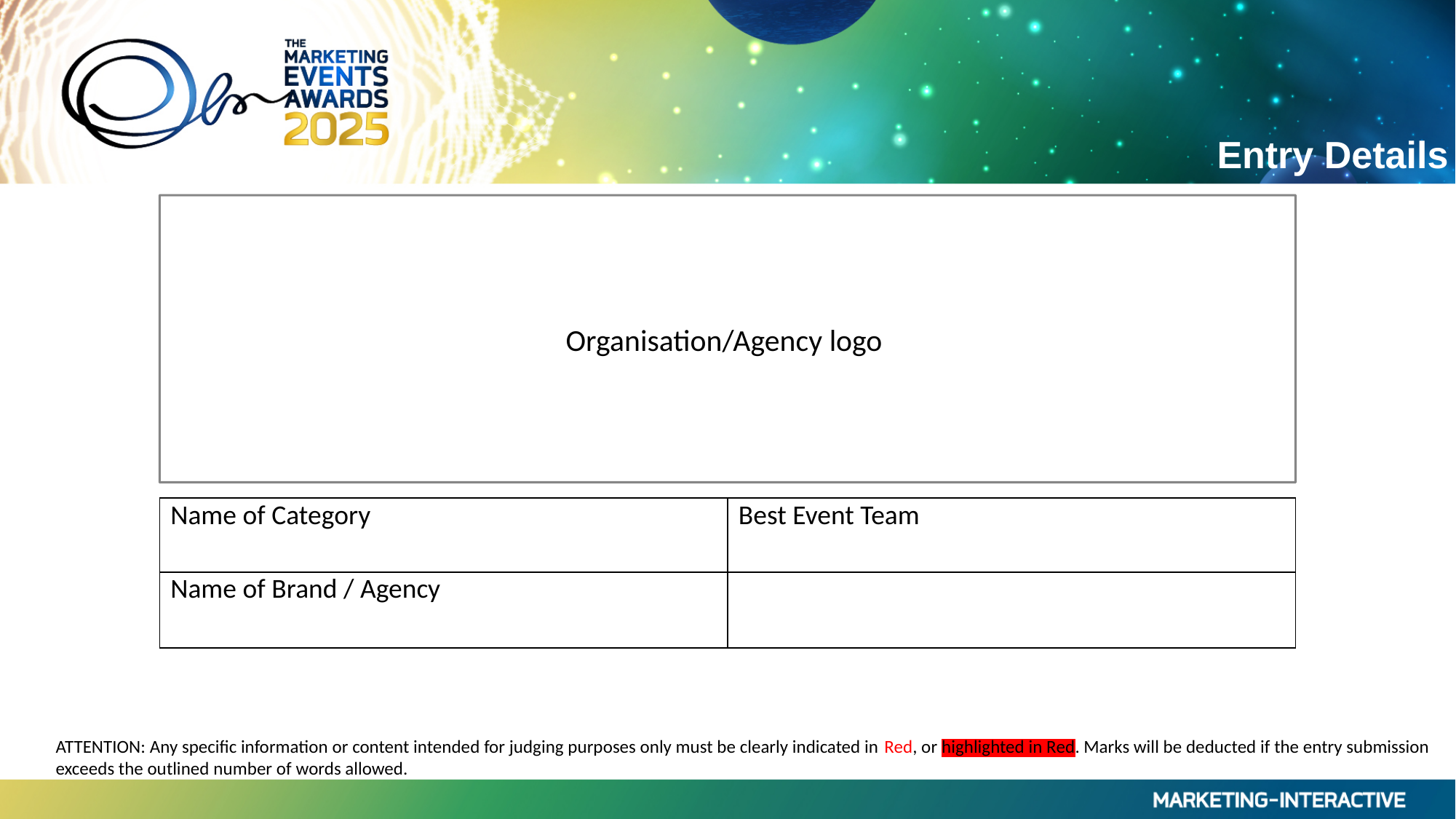

Entry Details
Organisation/Agency logo
| Name of Category | Best Event Team |
| --- | --- |
| Name of Brand / Agency |  |
ATTENTION: Any specific information or content intended for judging purposes only must be clearly indicated in Red, or highlighted in Red. Marks will be deducted if the entry submission exceeds the outlined number of words allowed.